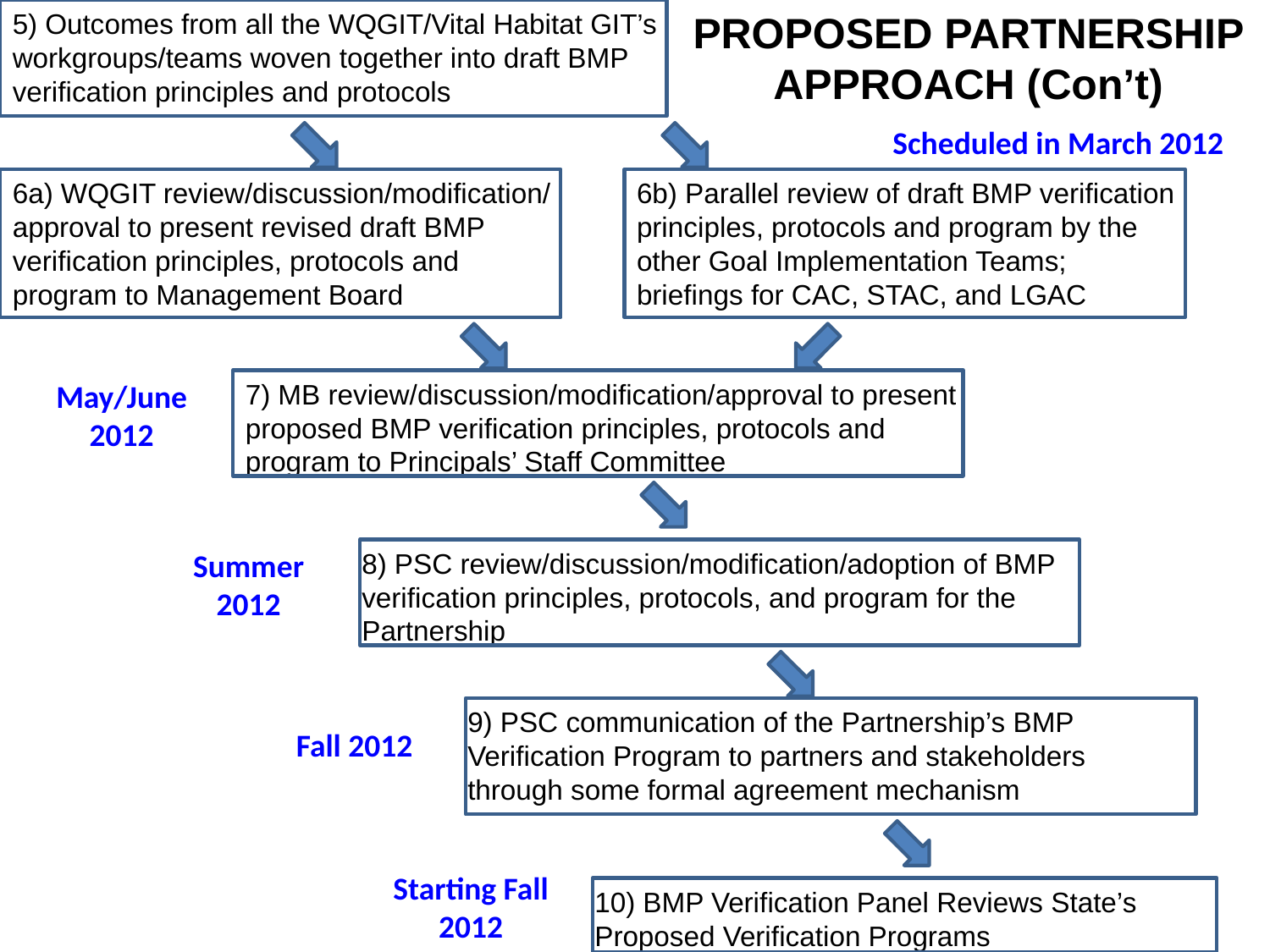

5) Outcomes from all the WQGIT/Vital Habitat GIT’s workgroups/teams woven together into draft BMP verification principles and protocols

PROPOSED PARTNERSHIP APPROACH (Con’t)
Scheduled in March 2012

6a) WQGIT review/discussion/modification/ approval to present revised draft BMP verification principles, protocols and program to Management Board

6b) Parallel review of draft BMP verification principles, protocols and program by the other Goal Implementation Teams;
briefings for CAC, STAC, and LGAC

May/June 2012
7) MB review/discussion/modification/approval to present proposed BMP verification principles, protocols and program to Principals’ Staff Committee

Summer 2012
8) PSC review/discussion/modification/adoption of BMP verification principles, protocols, and program for the Partnership

9) PSC communication of the Partnership’s BMP Verification Program to partners and stakeholders through some formal agreement mechanism

Fall 2012

Starting Fall 2012
10) BMP Verification Panel Reviews State’s Proposed Verification Programs